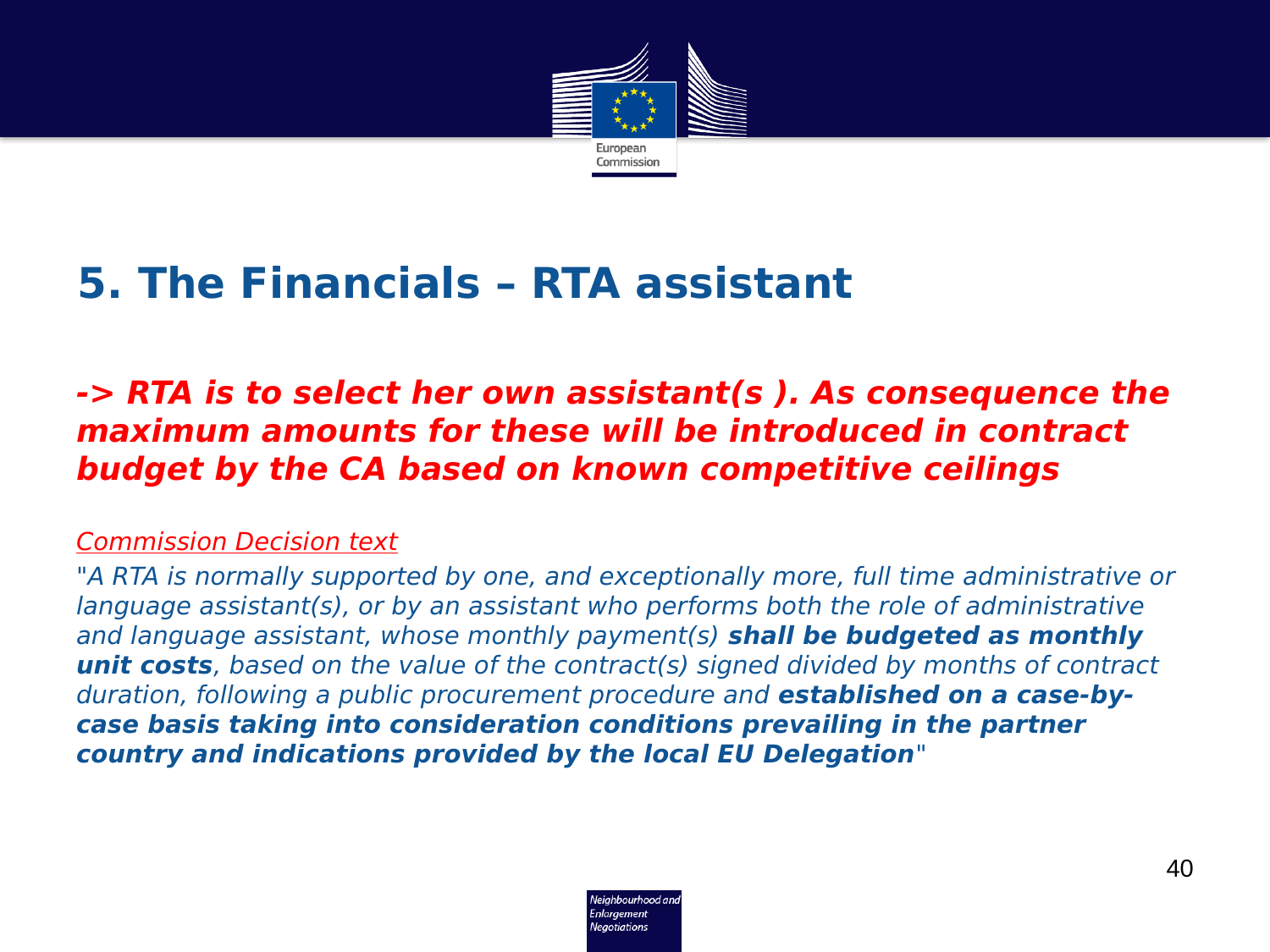

# 5. The Financials – RTA assistant
-> RTA is to select her own assistant(s ). As consequence the maximum amounts for these will be introduced in contract budget by the CA based on known competitive ceilings

Commission Decision text
"A RTA is normally supported by one, and exceptionally more, full time administrative or language assistant(s), or by an assistant who performs both the role of administrative and language assistant, whose monthly payment(s) shall be budgeted as monthly unit costs, based on the value of the contract(s) signed divided by months of contract duration, following a public procurement procedure and established on a case-by-case basis taking into consideration conditions prevailing in the partner country and indications provided by the local EU Delegation"

40